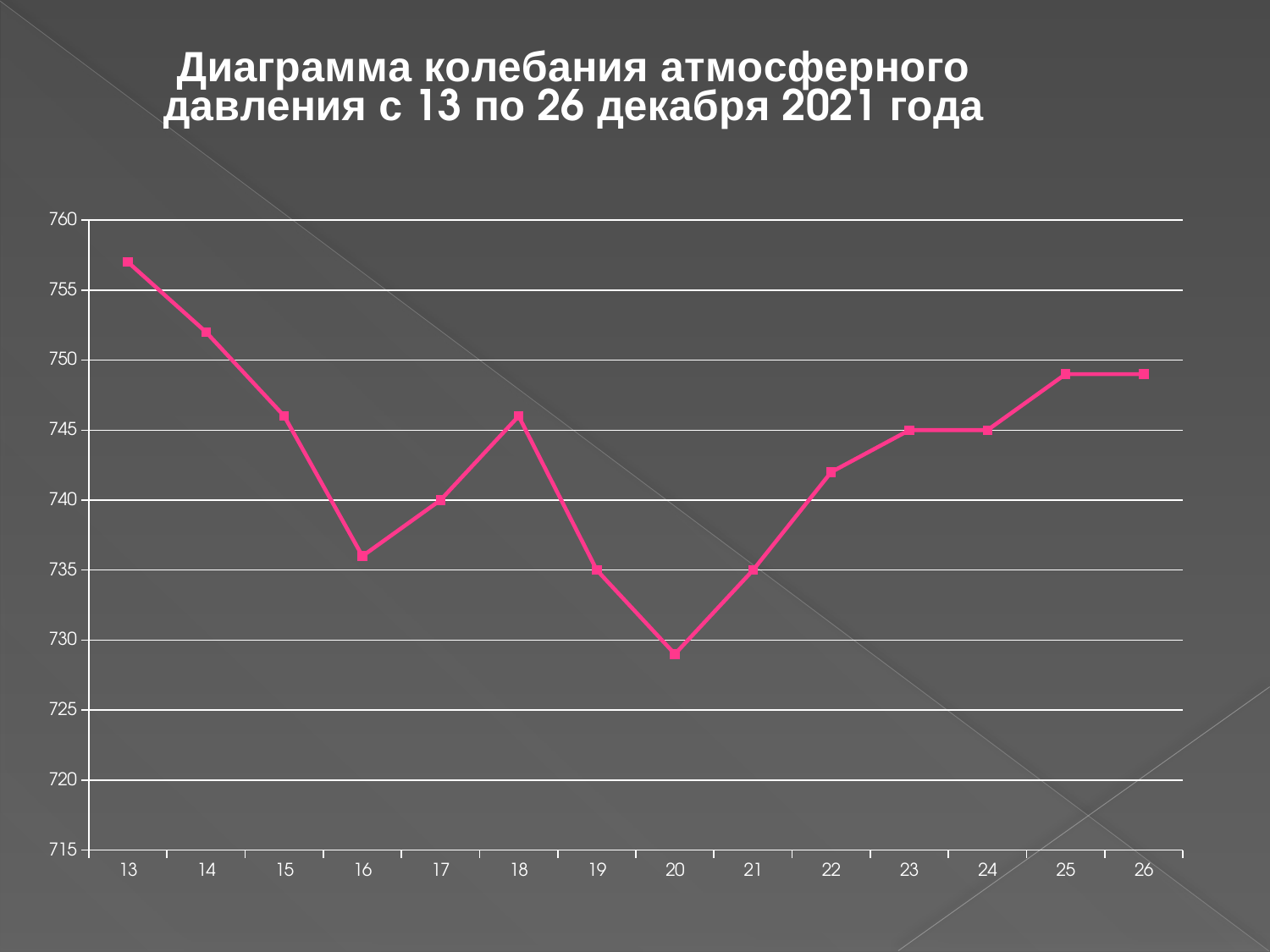

### Chart: Диаграмма колебания атмосферного давления с 13 по 26 декабря 2021 года

| Category | Ряд 1 |
|---|---|
| 13 | 757.0 |
| 14 | 752.0 |
| 15 | 746.0 |
| 16 | 736.0 |
| 17 | 740.0 |
| 18 | 746.0 |
| 19 | 735.0 |
| 20 | 729.0 |
| 21 | 735.0 |
| 22 | 742.0 |
| 23 | 745.0 |
| 24 | 745.0 |
| 25 | 749.0 |
| 26 | 749.0 |
#